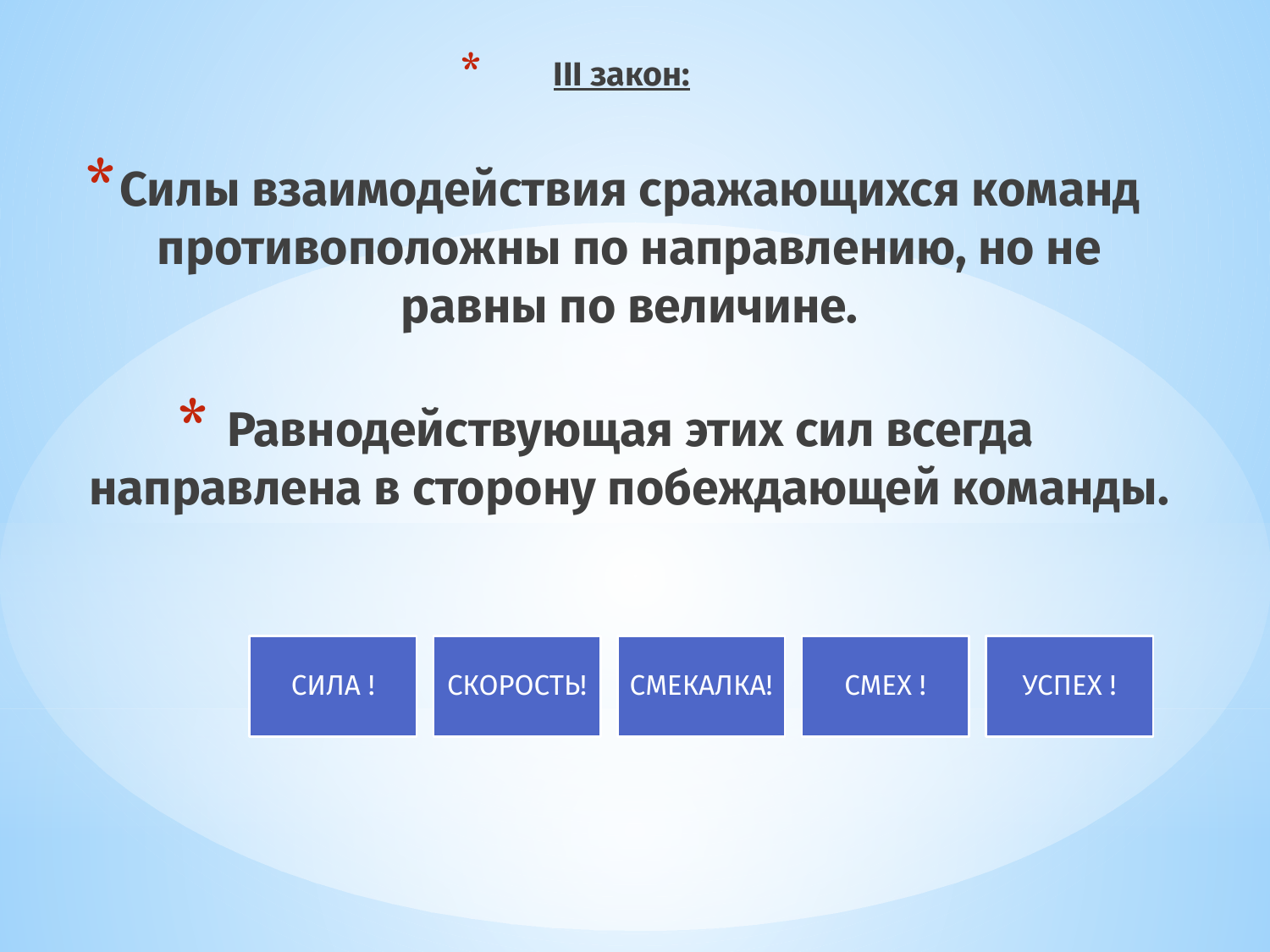

III закон:

Силы взаимодействия сражающихся команд противоположны по направлению, но не равны по величине.

Равнодействующая этих сил всегда направлена в сторону побеждающей команды.

СИЛА !
СКОРОСТЬ!
СМЕКАЛКА!
СМЕХ !
УСПЕХ !